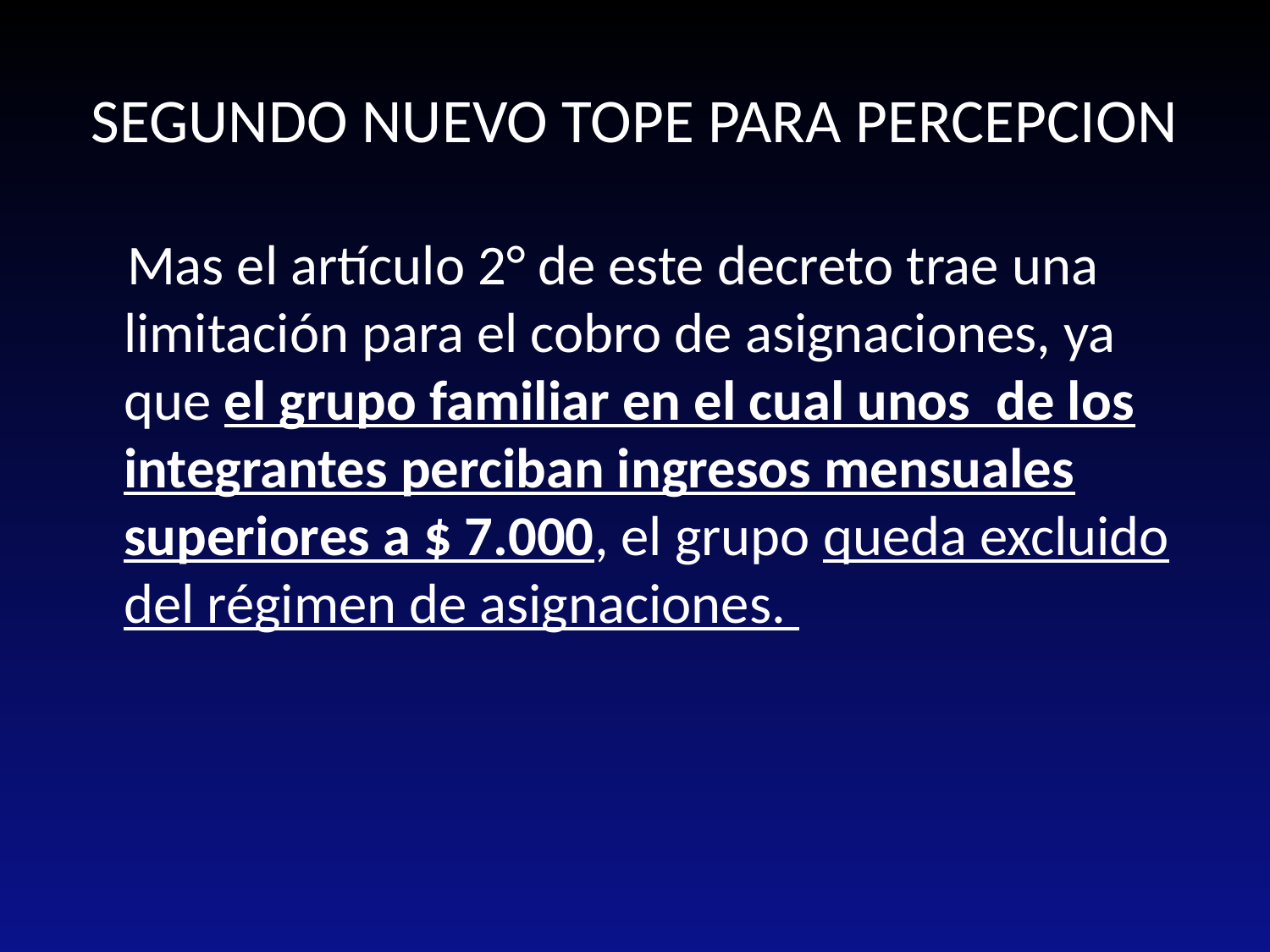

# SEGUNDO NUEVO TOPE PARA PERCEPCION
    Mas el artículo 2° de este decreto trae una limitación para el cobro de asignaciones, ya que el grupo familiar en el cual unos  de los integrantes perciban ingresos mensuales superiores a $ 7.000, el grupo queda excluido del régimen de asignaciones.